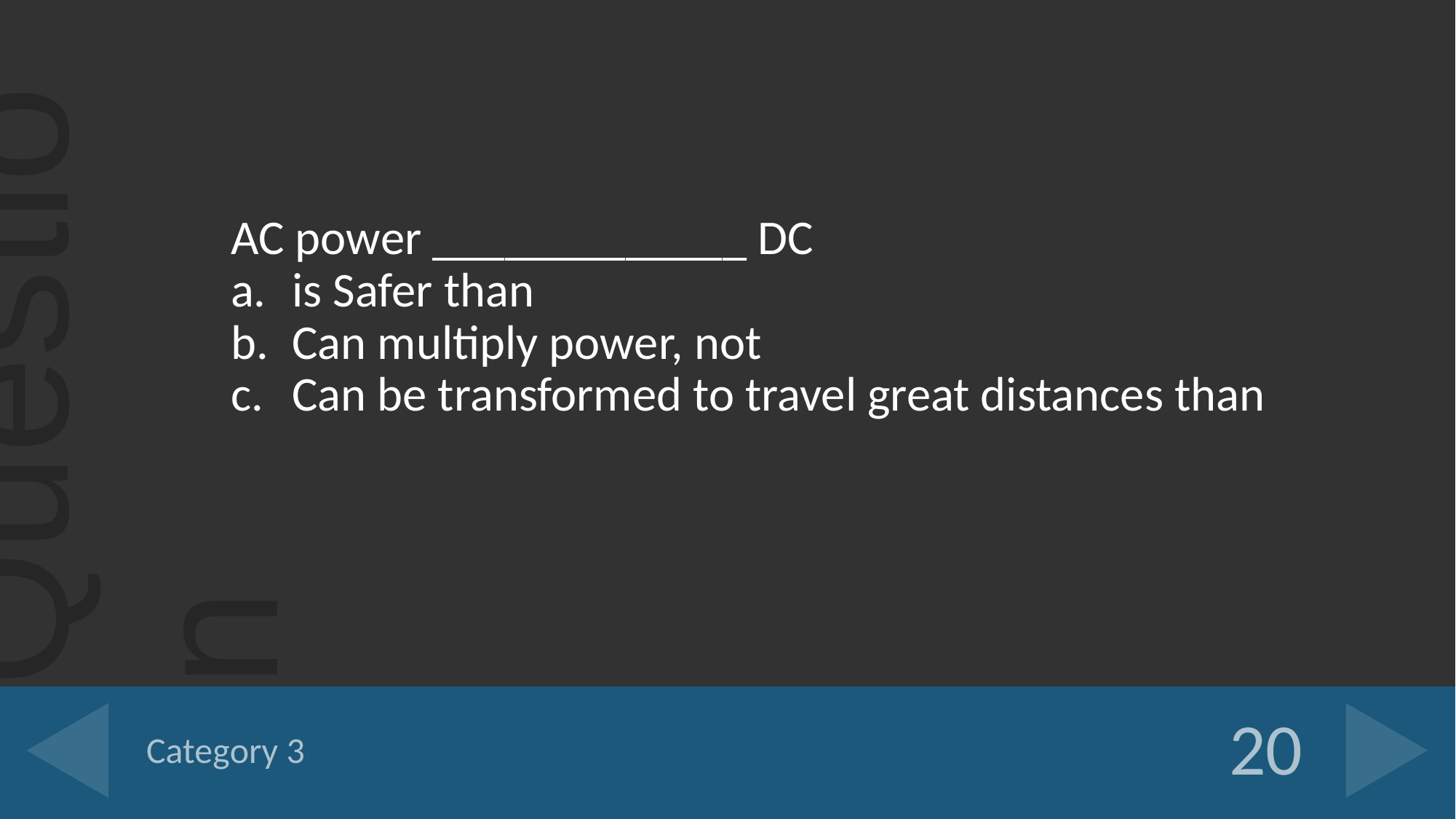

AC power _____________ DC
is Safer than
Can multiply power, not
Can be transformed to travel great distances than

# Category 3
20